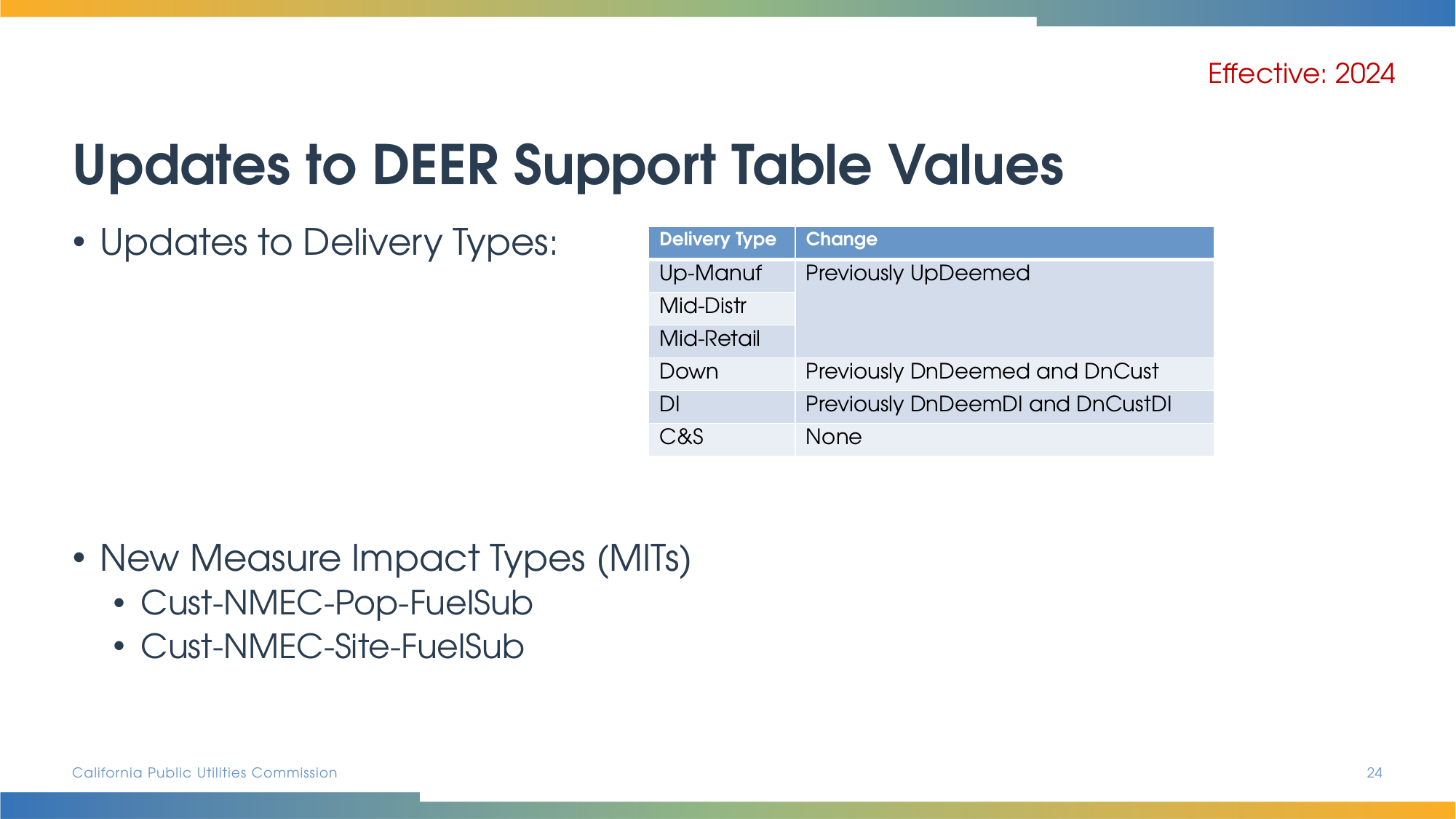

# Updates to DEER Support Table Values
Effective: 2024
Updates to Delivery Types:

New Measure Impact Types (MITs)
Cust-NMEC-Pop-FuelSub
Cust-NMEC-Site-FuelSub
| Delivery Type | Change |
| --- | --- |
| Up-Manuf | Previously UpDeemed |
| Mid-Distr |  |
| Mid-Retail |  |
| Down | Previously DnDeemed and DnCust |
| DI | Previously DnDeemDI and DnCustDI |
| C&S | None |
24